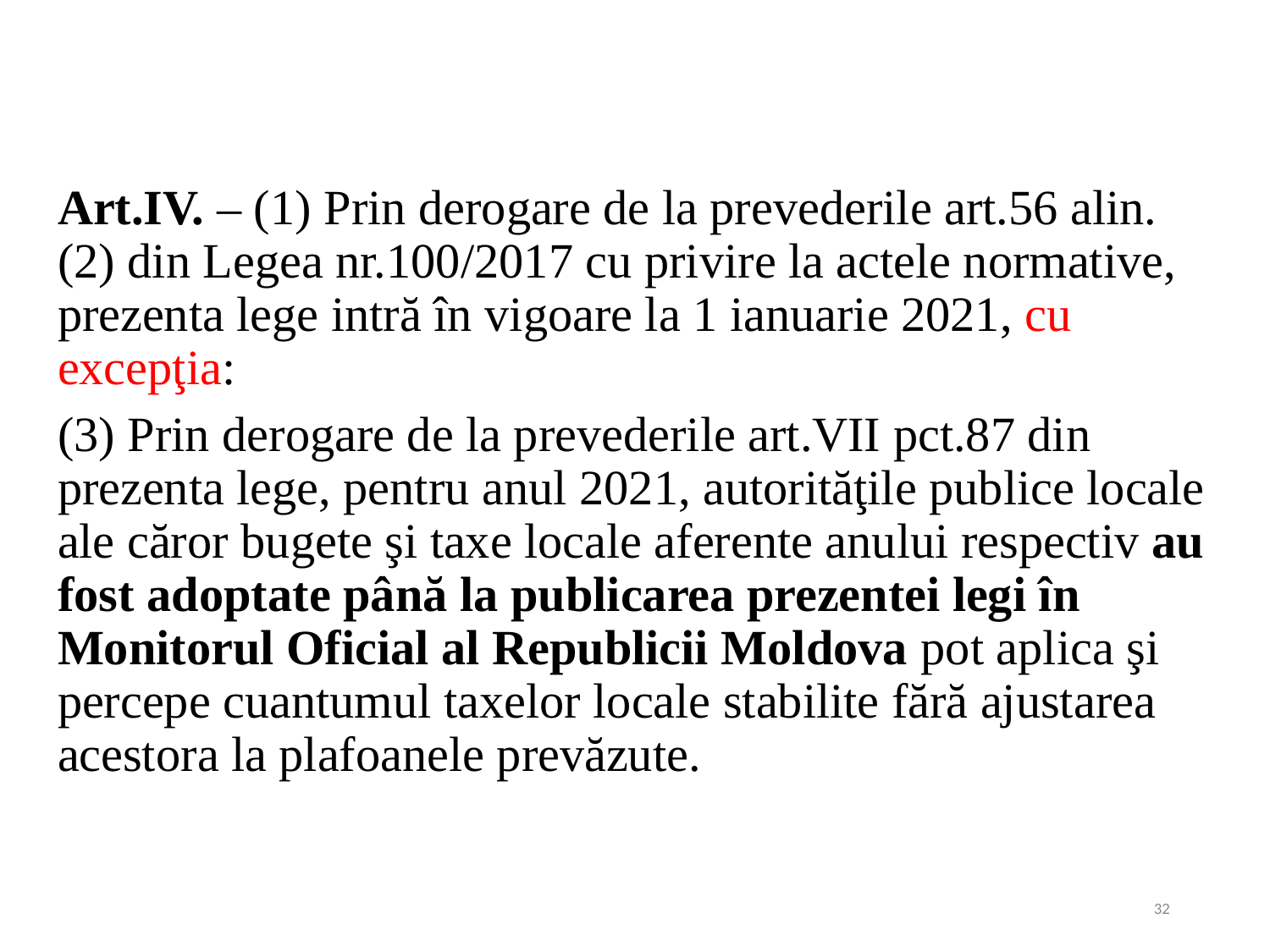

Art.IV. – (1) Prin derogare de la prevederile art.56 alin.(2) din Legea nr.100/2017 cu privire la actele normative, prezenta lege intră în vigoare la 1 ianuarie 2021, cu excepţia:
(3) Prin derogare de la prevederile art.VII pct.87 din prezenta lege, pentru anul 2021, autorităţile publice locale ale căror bugete şi taxe locale aferente anului respectiv au fost adoptate până la publicarea prezentei legi în Monitorul Oficial al Republicii Moldova pot aplica şi percepe cuantumul taxelor locale stabilite fără ajustarea acestora la plafoanele prevăzute.
32